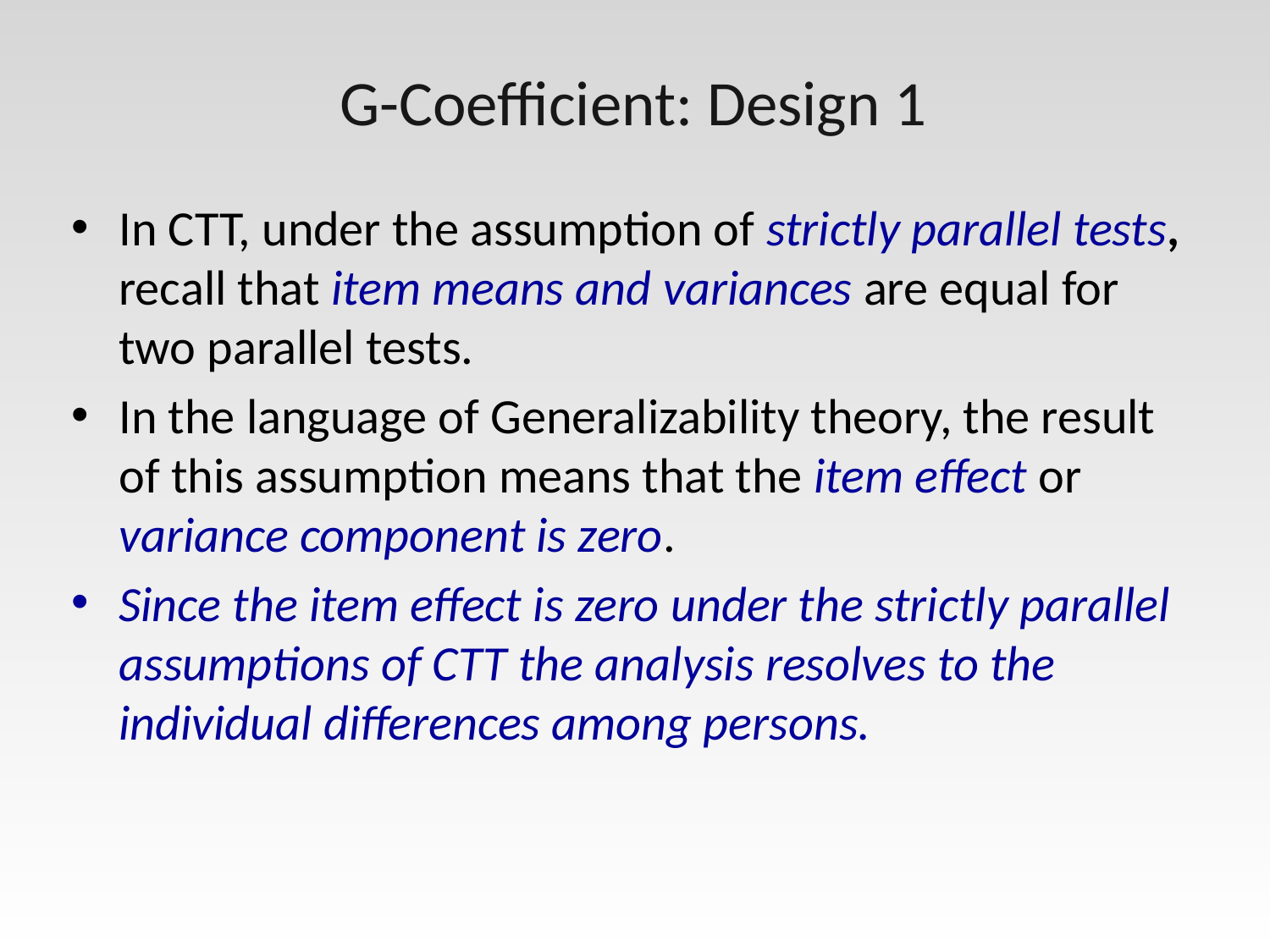

# G-Coefficient: Design 1
In CTT, under the assumption of strictly parallel tests, recall that item means and variances are equal for two parallel tests.
In the language of Generalizability theory, the result of this assumption means that the item effect or variance component is zero.
Since the item effect is zero under the strictly parallel assumptions of CTT the analysis resolves to the individual differences among persons.